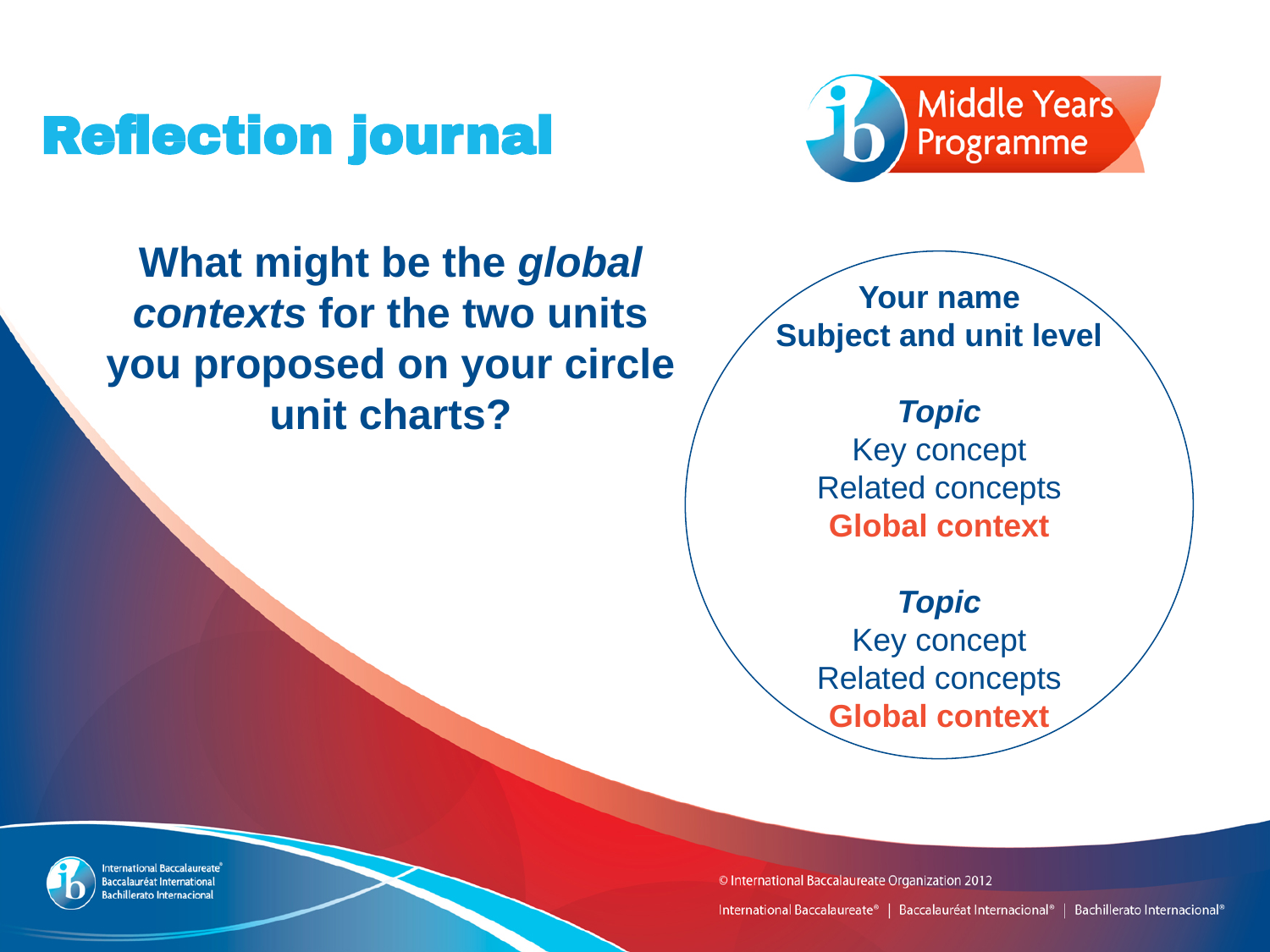

Reflection journal
What might be the global contexts for the two units you proposed on your circle unit charts?
Your name
Subject and unit level

Topic
Key concept
Related concepts
Global context

Topic
Key concept
Related concepts
Global context